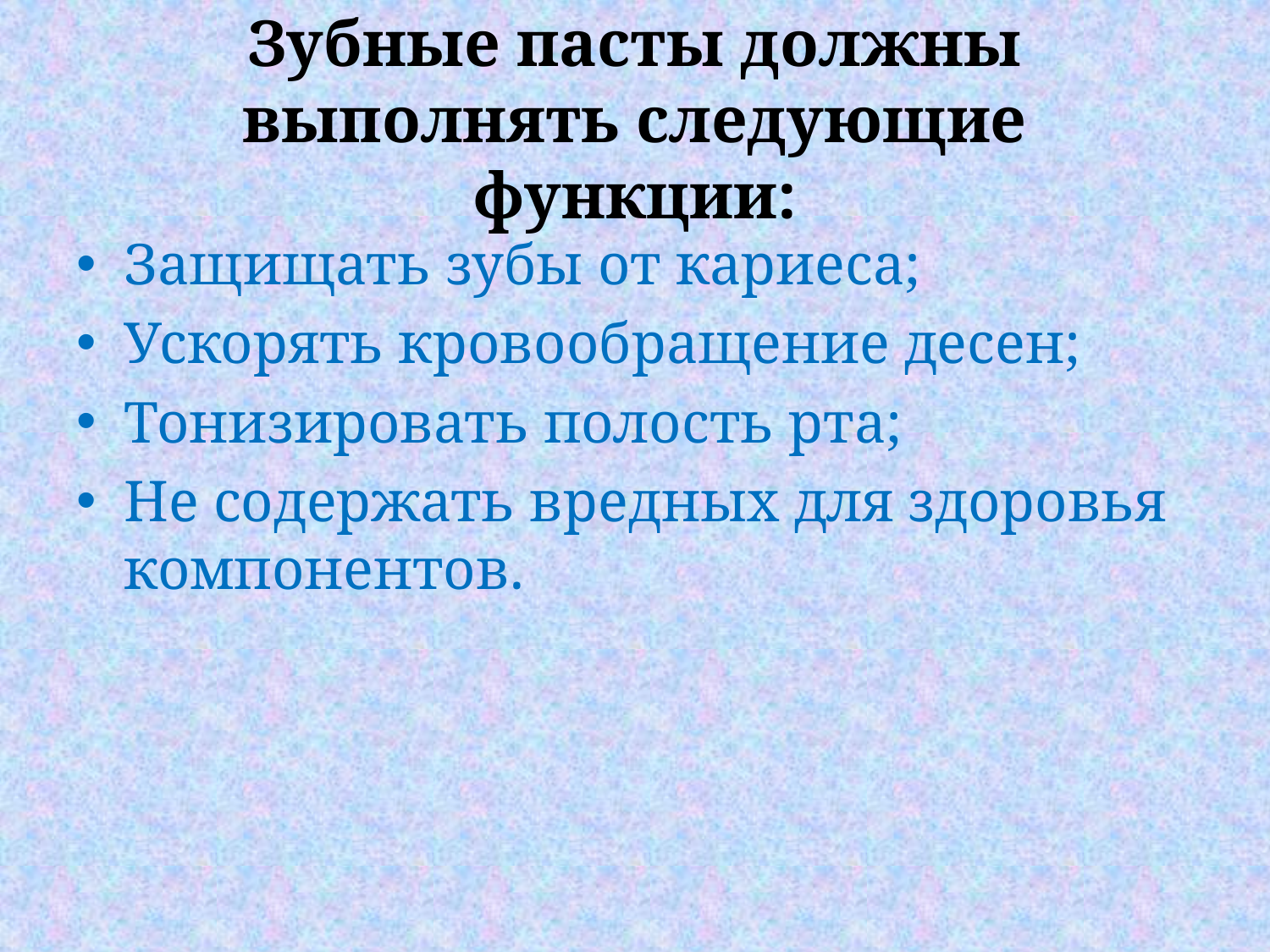

# Зубные пасты должны выполнять следующие функции:
Защищать зубы от кариеса;
Ускорять кровообращение десен;
Тонизировать полость рта;
Не содержать вредных для здоровья компонентов.